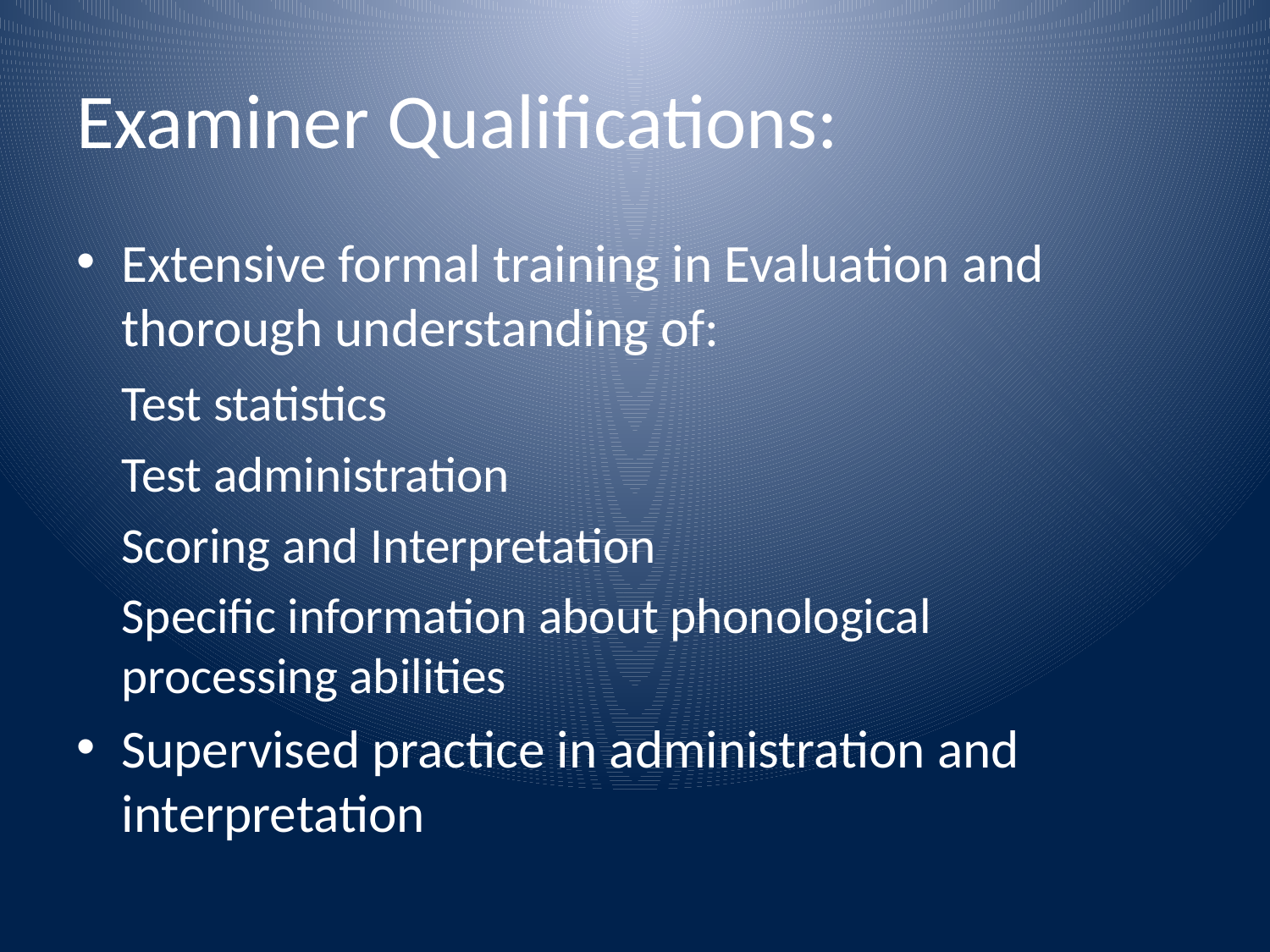

# Examiner Qualifications:
Extensive formal training in Evaluation and thorough understanding of:
		Test statistics
		Test administration
		Scoring and Interpretation
		Specific information about phonological 	    		processing abilities
Supervised practice in administration and 		interpretation